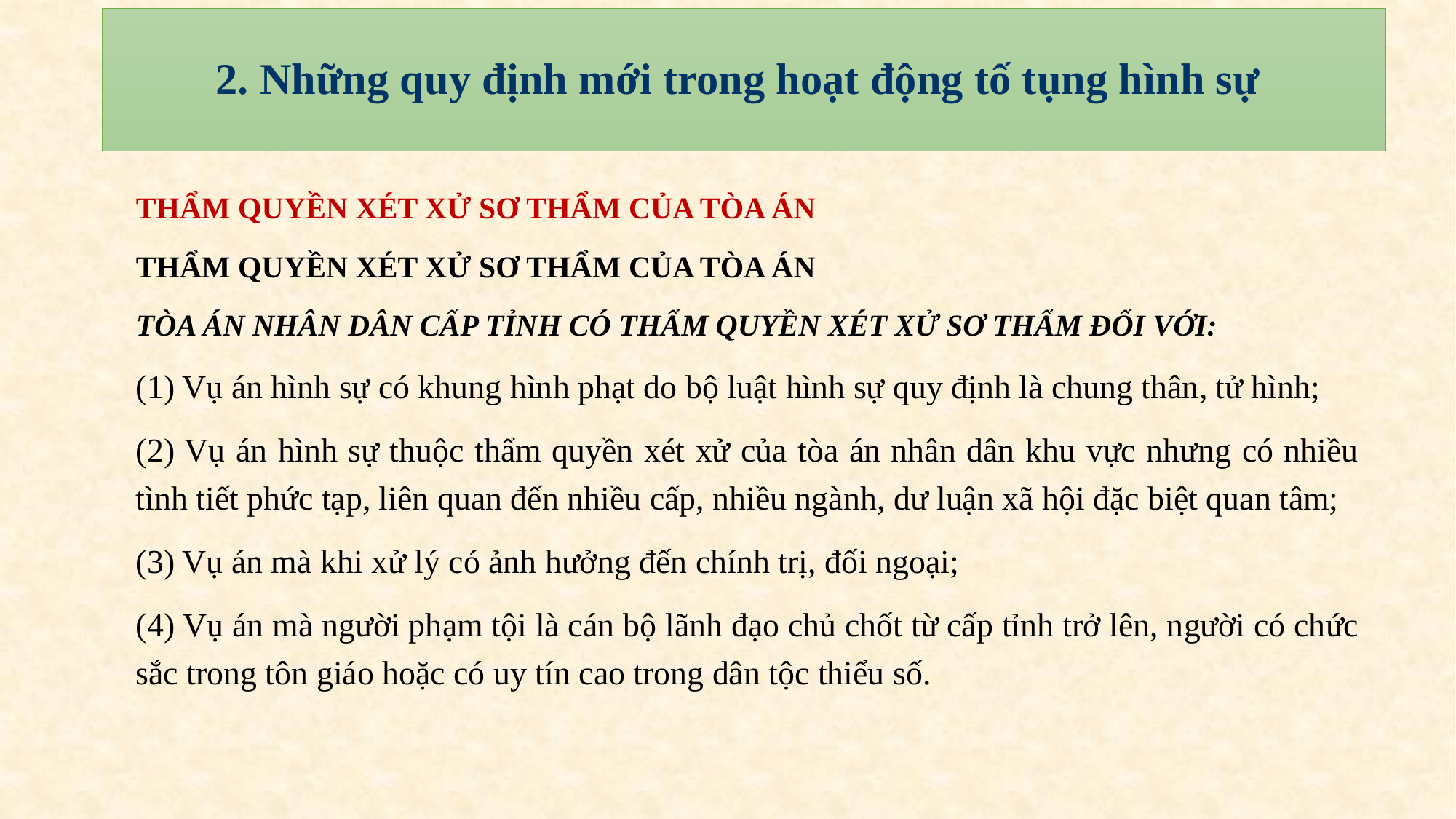

# 2. Những quy định mới trong hoạt động tố tụng hình sự
Thẩm quyền xét xử sơ thẩm của Tòa án
Thẩm quyền xét xử sơ thẩm của Tòa án
tòa án nhân dân cấp tỉnh có thẩm quyền xét xử sơ thẩm đối với:
(1) Vụ án hình sự có khung hình phạt do bộ luật hình sự quy định là chung thân, tử hình;
(2) Vụ án hình sự thuộc thẩm quyền xét xử của tòa án nhân dân khu vực nhưng có nhiều tình tiết phức tạp, liên quan đến nhiều cấp, nhiều ngành, dư luận xã hội đặc biệt quan tâm;
(3) Vụ án mà khi xử lý có ảnh hưởng đến chính trị, đối ngoại;
(4) Vụ án mà người phạm tội là cán bộ lãnh đạo chủ chốt từ cấp tỉnh trở lên, người có chức sắc trong tôn giáo hoặc có uy tín cao trong dân tộc thiểu số.